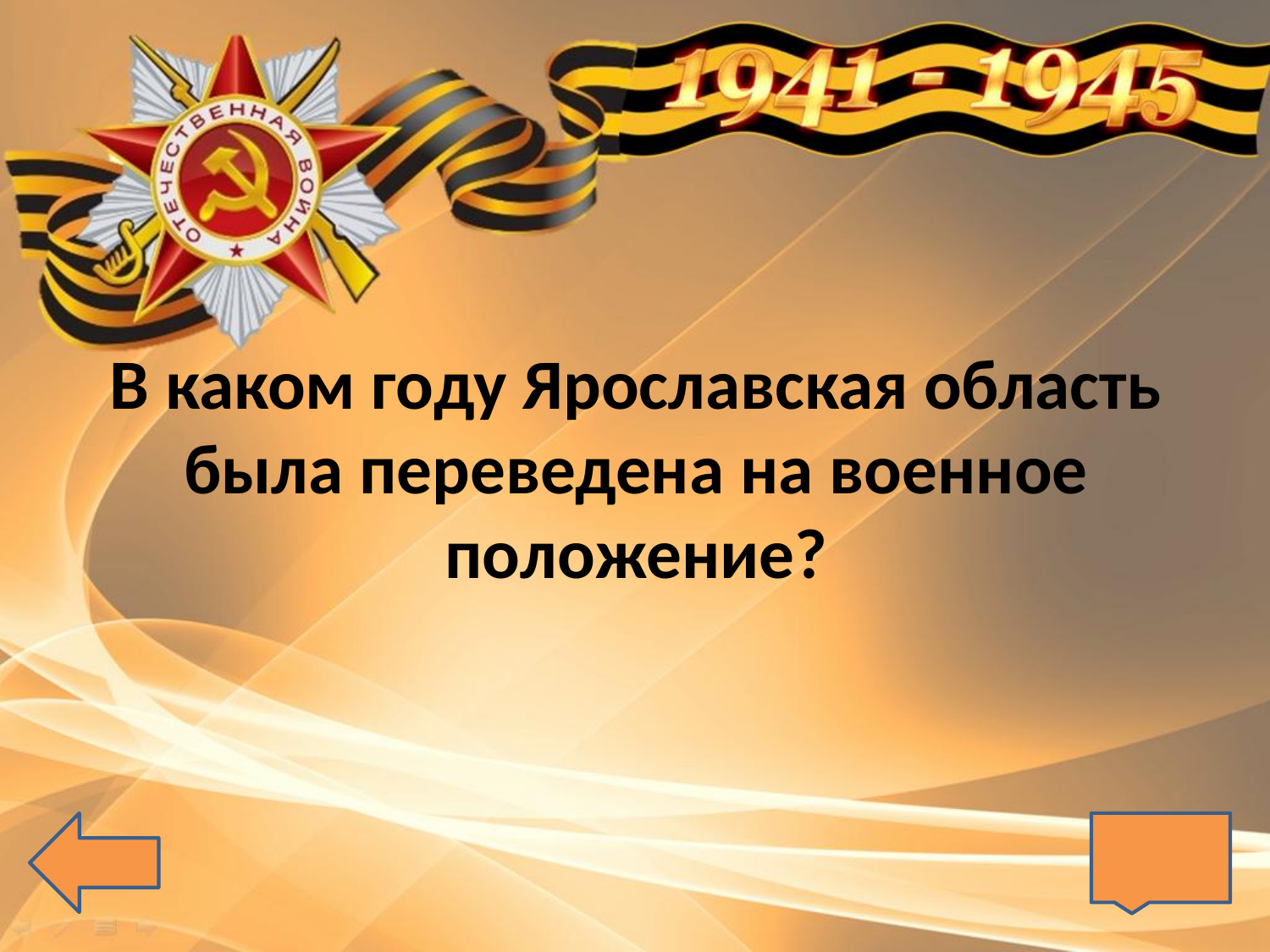

# В каком году Ярославская область была переведена на военное положение?